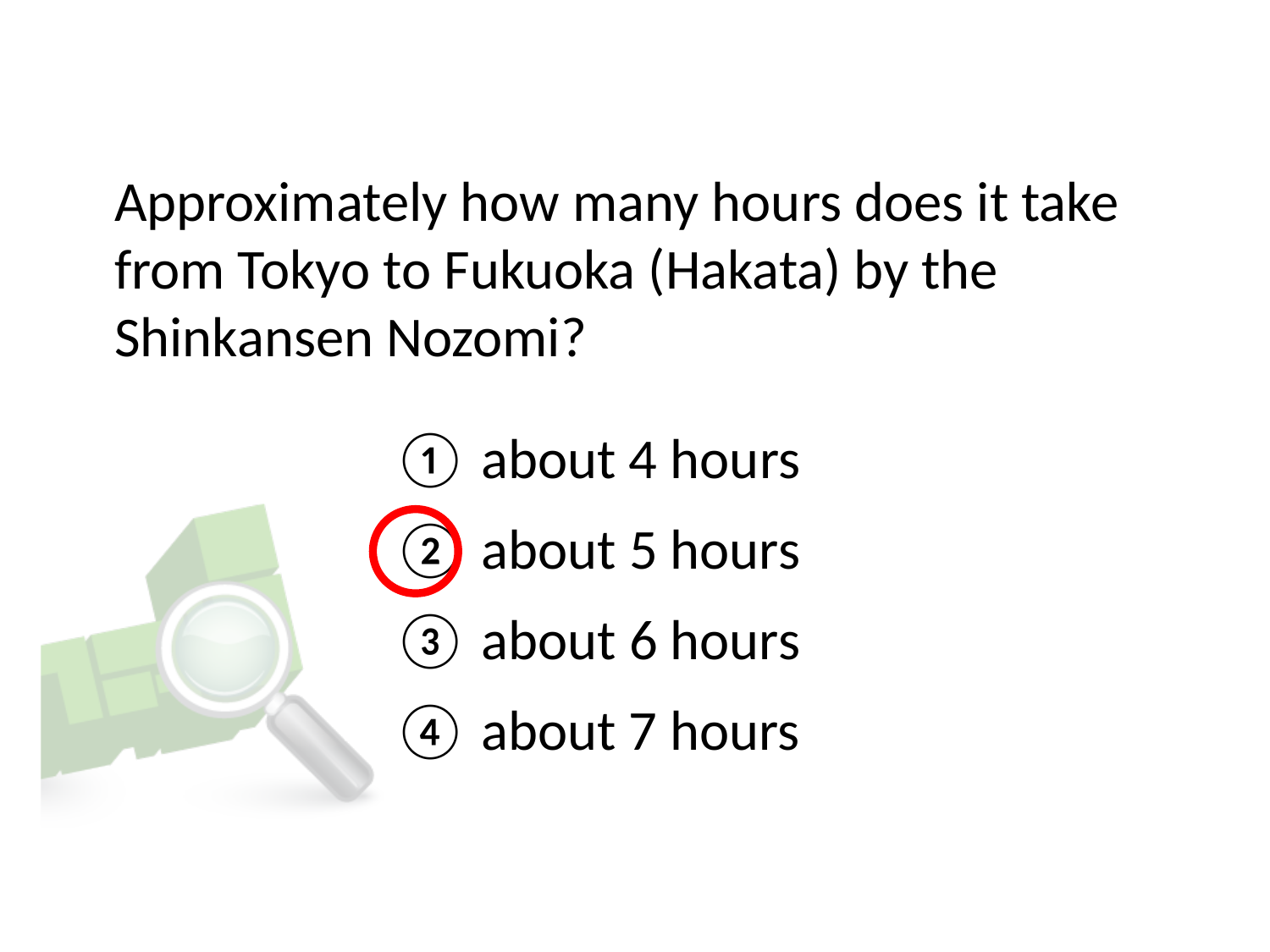

# Approximately how many hours does it take from Tokyo to Fukuoka (Hakata) by the Shinkansen Nozomi?
① about 4 hours
② about 5 hours
③ about 6 hours
④ about 7 hours